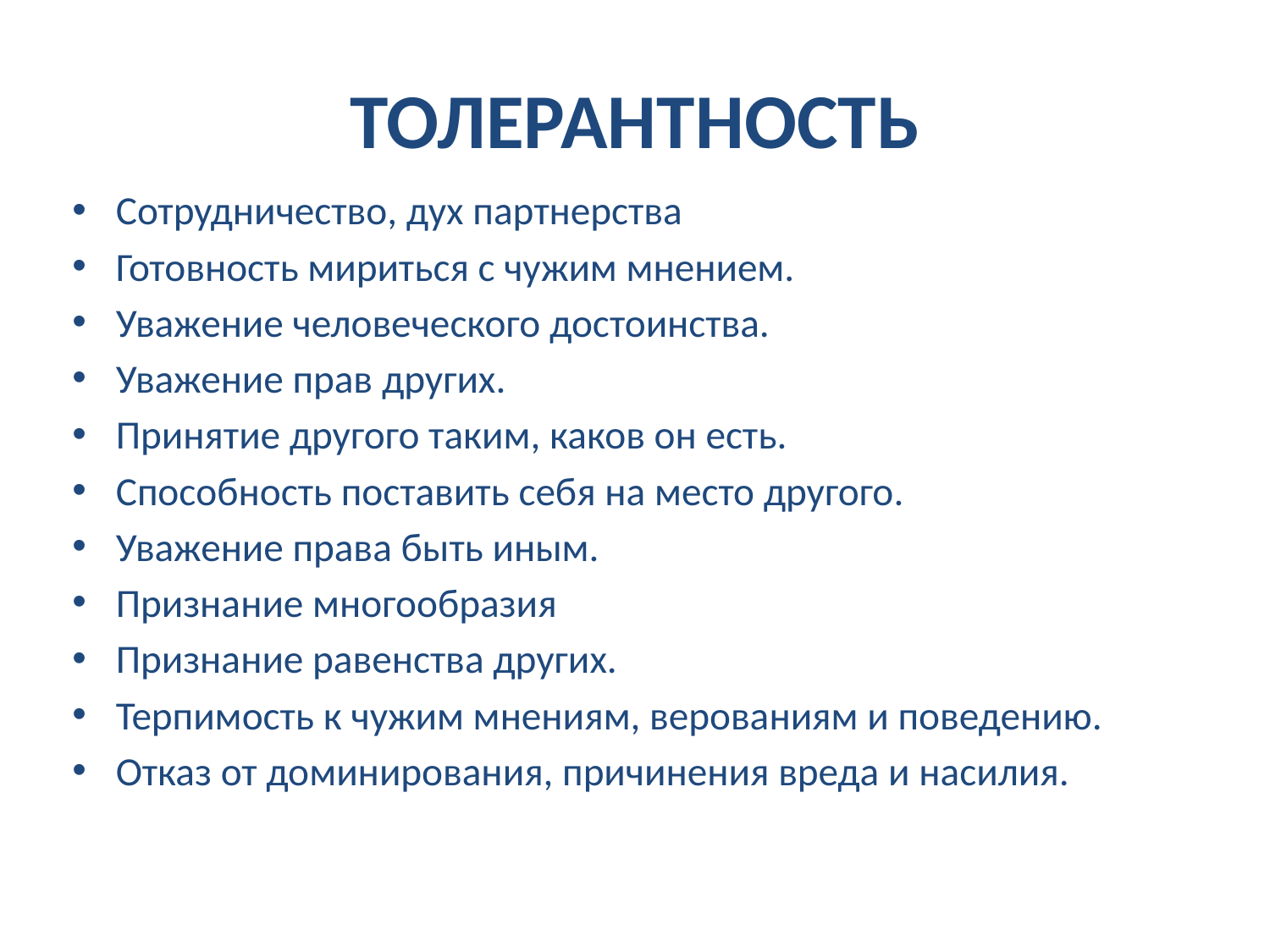

# ТОЛЕРАНТНОСТЬ
Сотрудничество, дух партнерства
Готовность мириться с чужим мнением.
Уважение человеческого достоинства.
Уважение прав других.
Принятие другого таким, каков он есть.
Способность поставить себя на место другого.
Уважение права быть иным.
Признание многообразия
Признание равенства других.
Терпимость к чужим мнениям, верованиям и поведению.
Отказ от доминирования, причинения вреда и насилия.